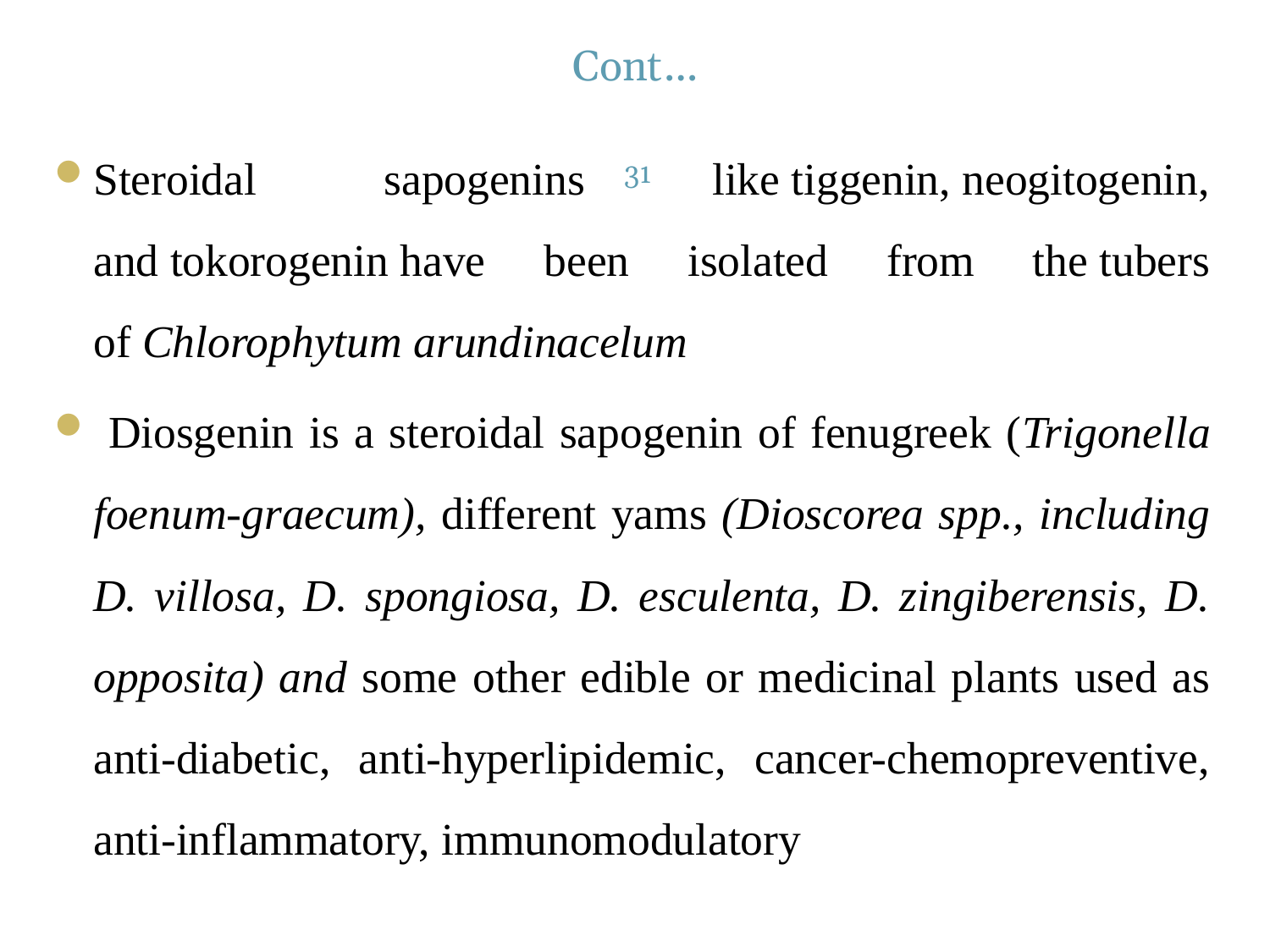

# Cont…
Steroidal sapogenins like tiggenin, neogitogenin, and tokorogenin have been isolated from the tubers of Chlorophytum arundinacelum
 Diosgenin is a steroidal sapogenin of fenugreek (Trigonella foenum-graecum), different yams (Dioscorea spp., including D. villosa, D. spongiosa, D. esculenta, D. zingiberensis, D. opposita) and some other edible or medicinal plants used as anti-diabetic, anti-hyperlipidemic, cancer-chemopreventive, anti-inflammatory, immunomodulatory
31